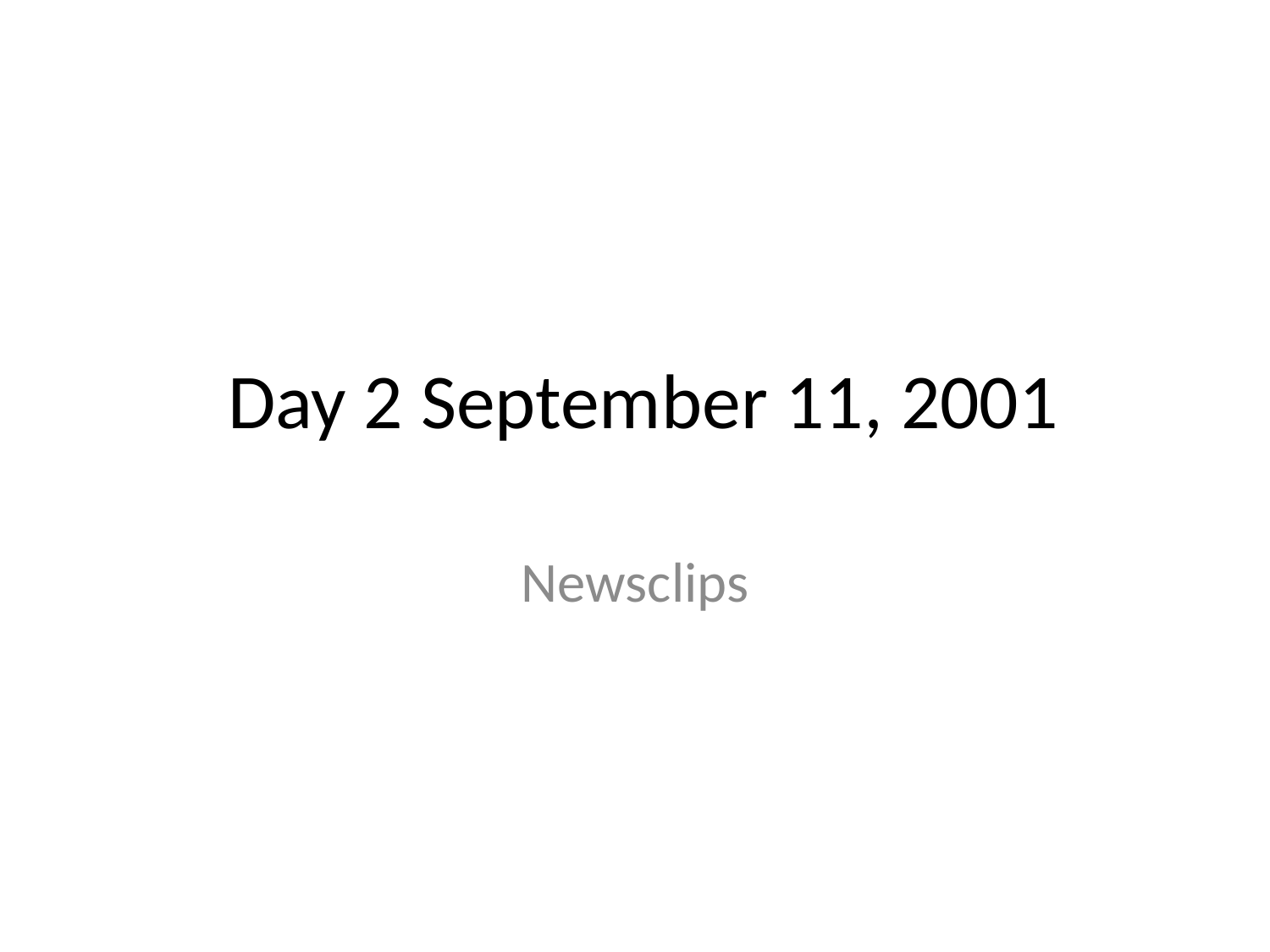

# Day 2 September 11, 2001
Newsclips